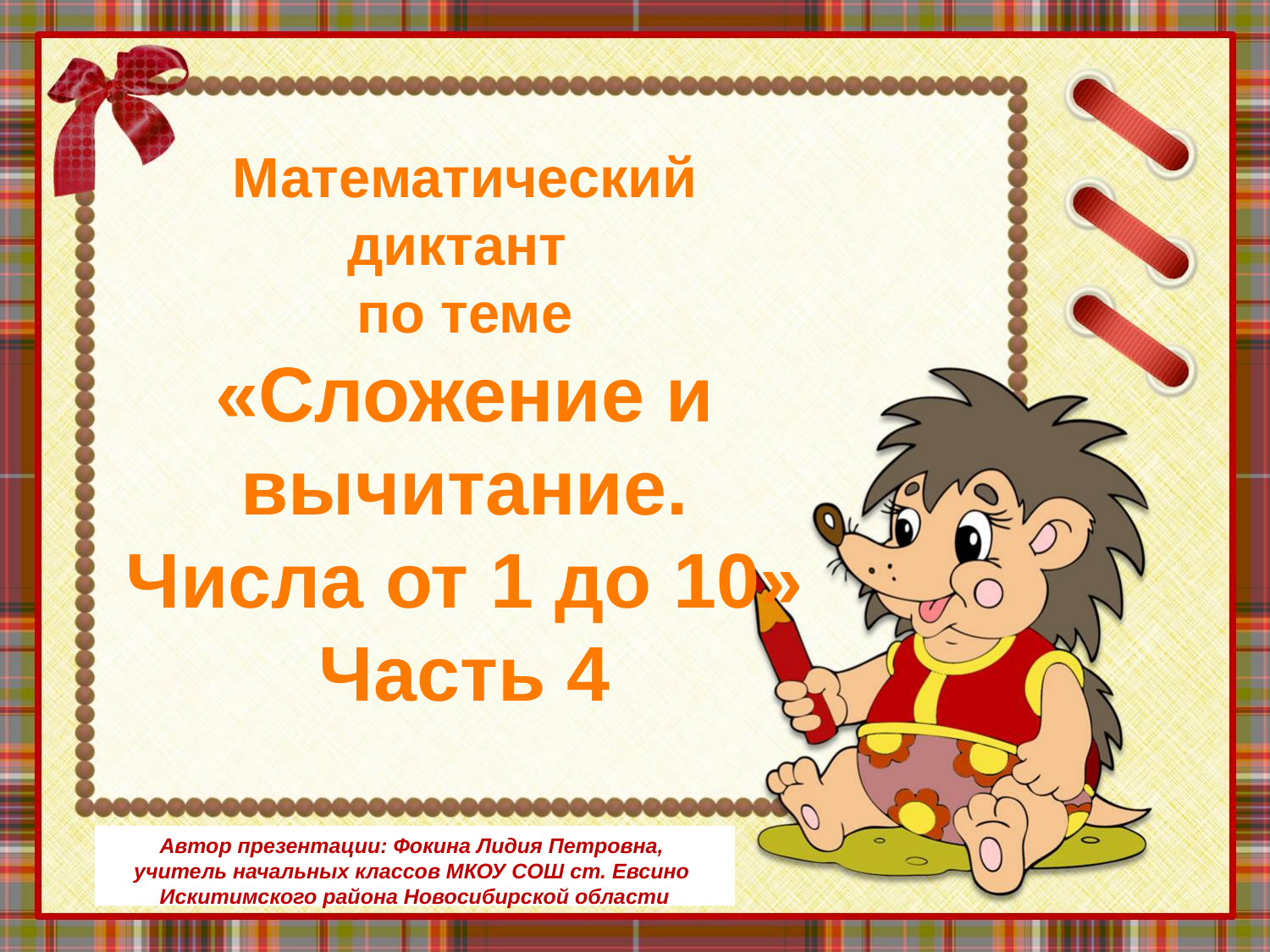

Математический диктант
по теме
«Сложение и вычитание.
Числа от 1 до 10»
Часть 4
Автор презентации: Фокина Лидия Петровна,
учитель начальных классов МКОУ СОШ ст. Евсино
Искитимского района Новосибирской области